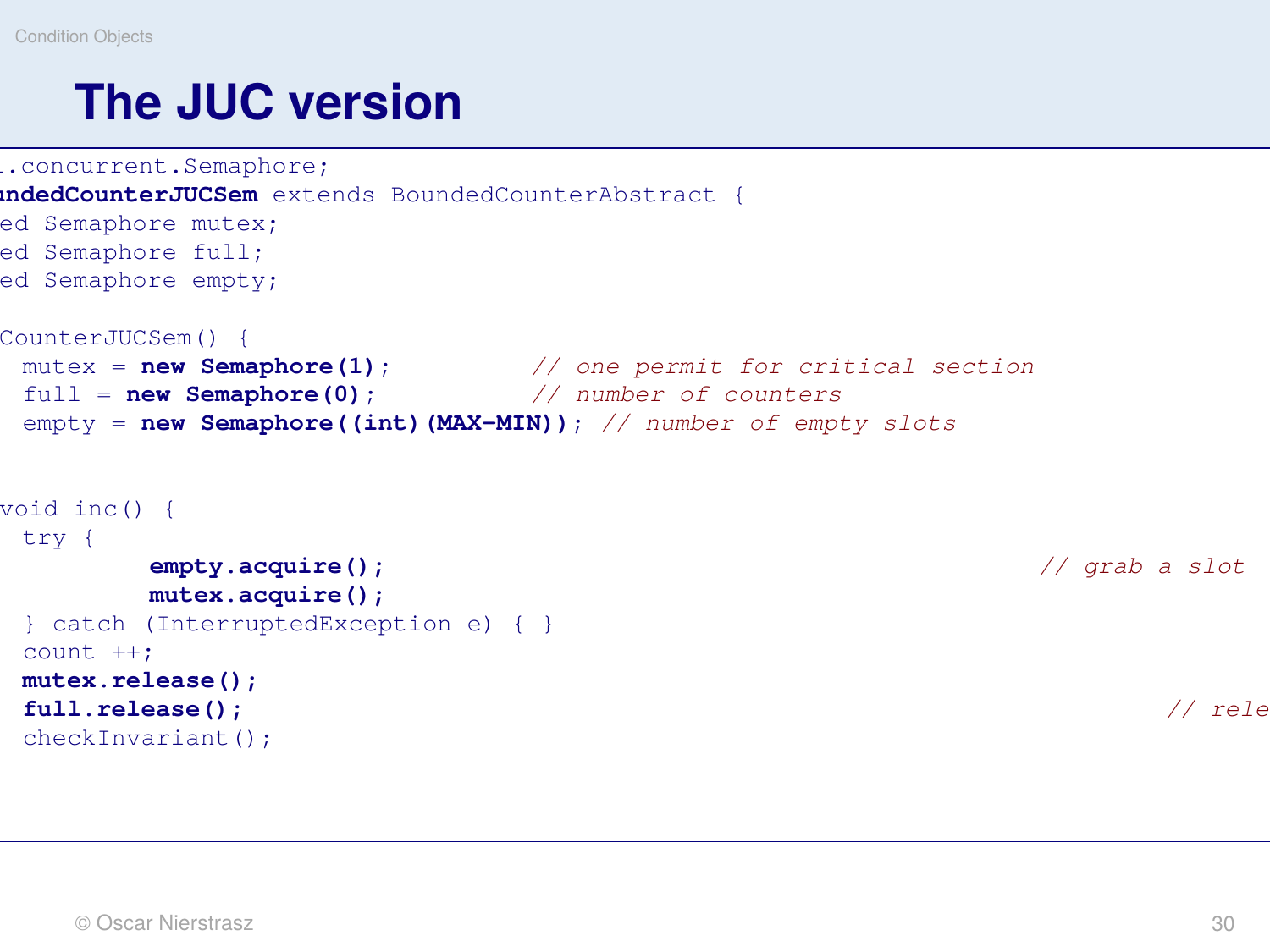

Condition Objects
# The JUC version
import java.util.concurrent.Semaphore;
public class BoundedCounterJUCSem extends BoundedCounterAbstract {
	protected Semaphore mutex;
	protected Semaphore full;
	protected Semaphore empty;

	BoundedCounterJUCSem() {
		mutex = new Semaphore(1);		// one permit for critical section
		full = new Semaphore(0); 		// number of counters
		empty = new Semaphore((int)(MAX-MIN)); // number of empty slots
	}
...
	public void inc() {
		try {
			empty.acquire();						// grab a slot
			mutex.acquire();
		} catch (InterruptedException e) { }
		count ++;
		mutex.release();
		full.release();								// release a counter
		checkInvariant();
	}
...
}
© Oscar Nierstrasz
30